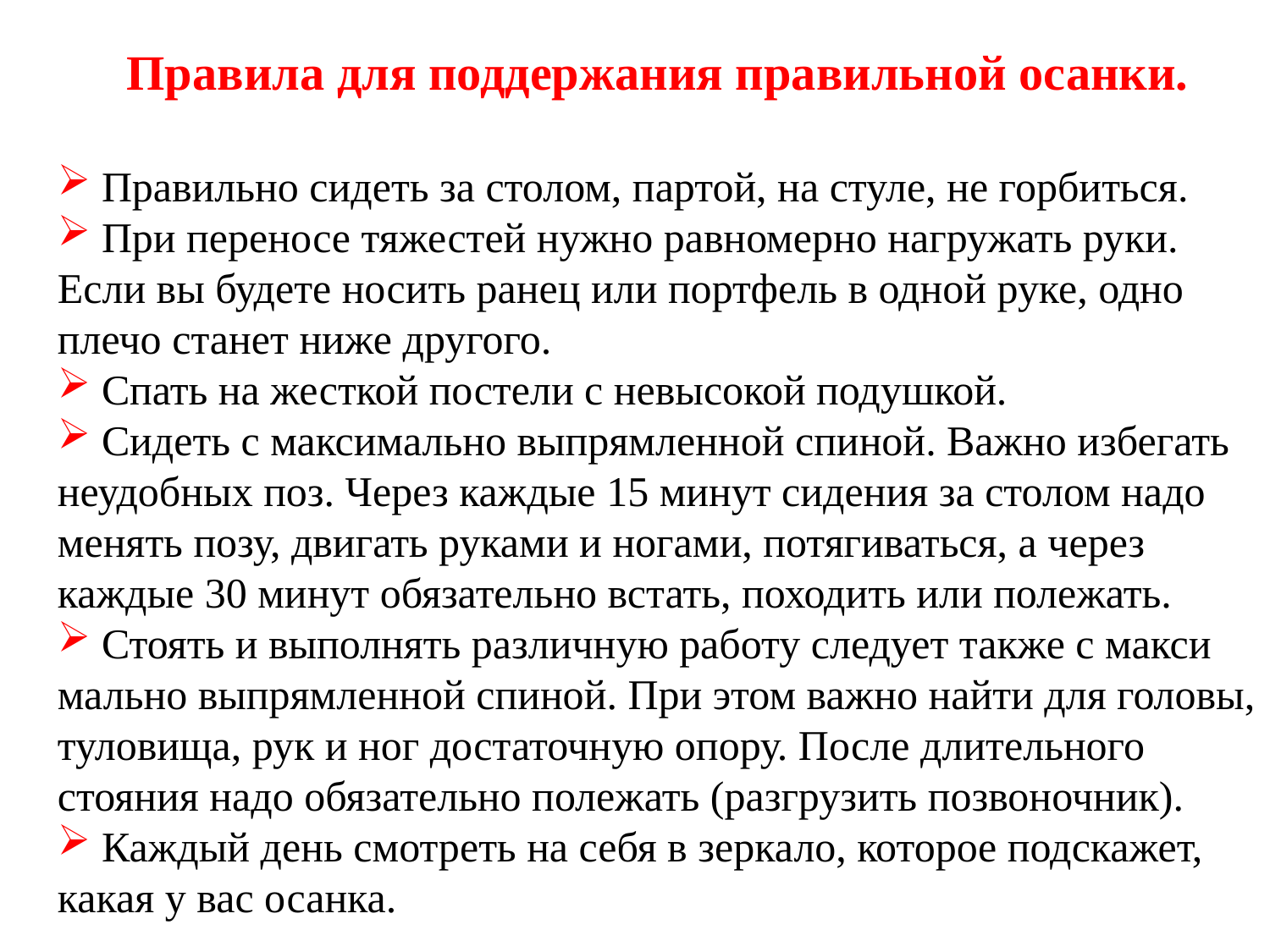

Правила для поддержания правильной осанки.

 Правильно сидеть за столом, партой, на стуле, не горбиться.
 При переносе тяжестей нужно равномерно нагружать руки.
Если вы будете носить ранец или портфель в одной руке, одно
плечо станет ниже другого.
 Спать на жесткой постели с невысокой подушкой.
 Сидеть с максимально выпрямленной спиной. Важно избегать
неудобных поз. Через каждые 15 минут сидения за столом надо менять позу, двигать руками и ногами, потягиваться, а через каждые 30 минут обязательно встать, походить или полежать.
 Стоять и выполнять различную работу следует также с макси­мально выпрямленной спиной. При этом важно найти для головы, туловища, рук и ног достаточную опору. После длительного стояния надо обязательно полежать (разгрузить позвоночник).
 Каждый день смотреть на себя в зеркало, которое подскажет, какая у вас осанка.